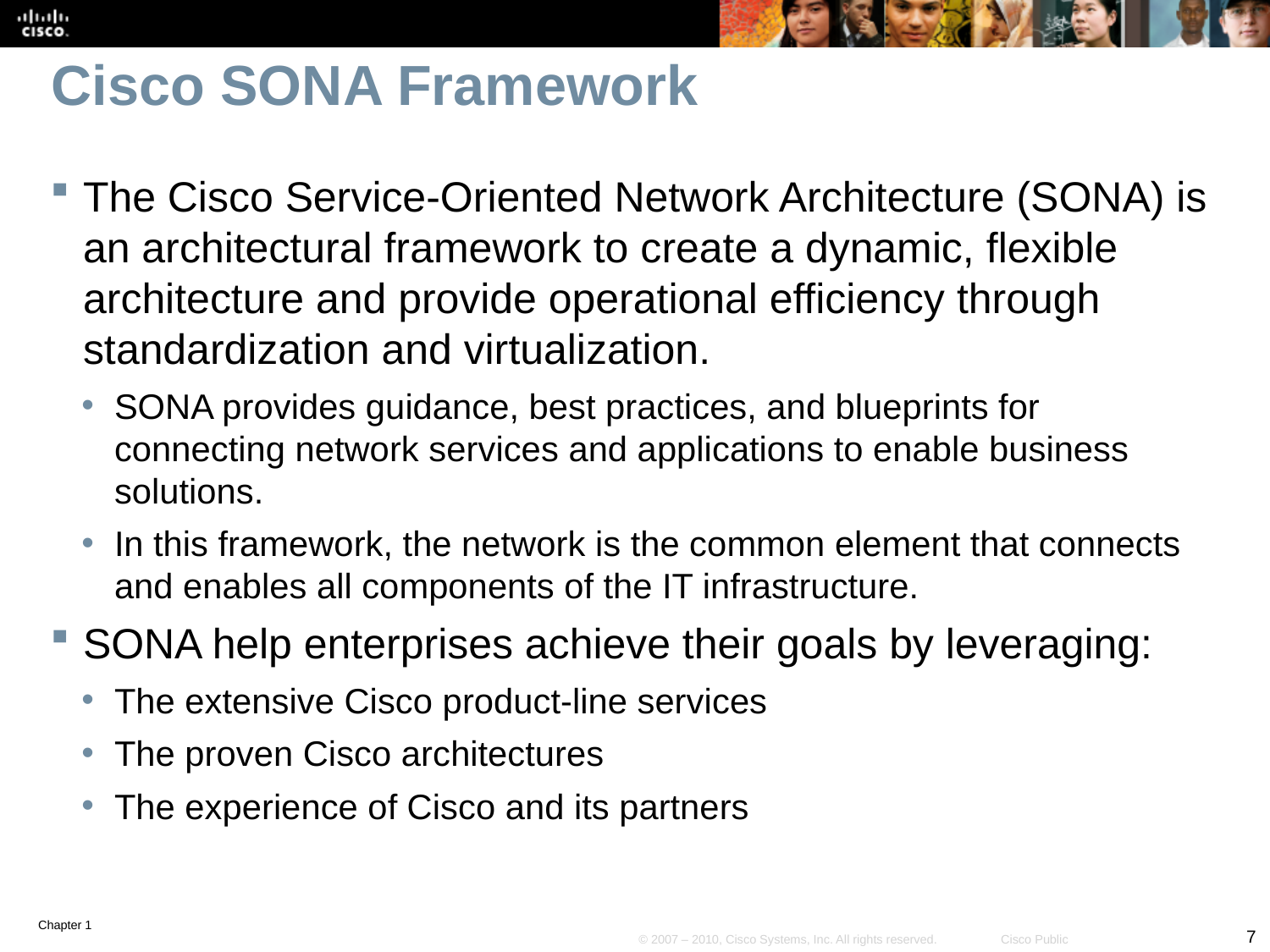

# Cisco SONA Framework
The Cisco Service-Oriented Network Architecture (SONA) is an architectural framework to create a dynamic, flexible architecture and provide operational efficiency through standardization and virtualization.
SONA provides guidance, best practices, and blueprints for connecting network services and applications to enable business solutions.
In this framework, the network is the common element that connects and enables all components of the IT infrastructure.
SONA help enterprises achieve their goals by leveraging:
The extensive Cisco product-line services
The proven Cisco architectures
The experience of Cisco and its partners